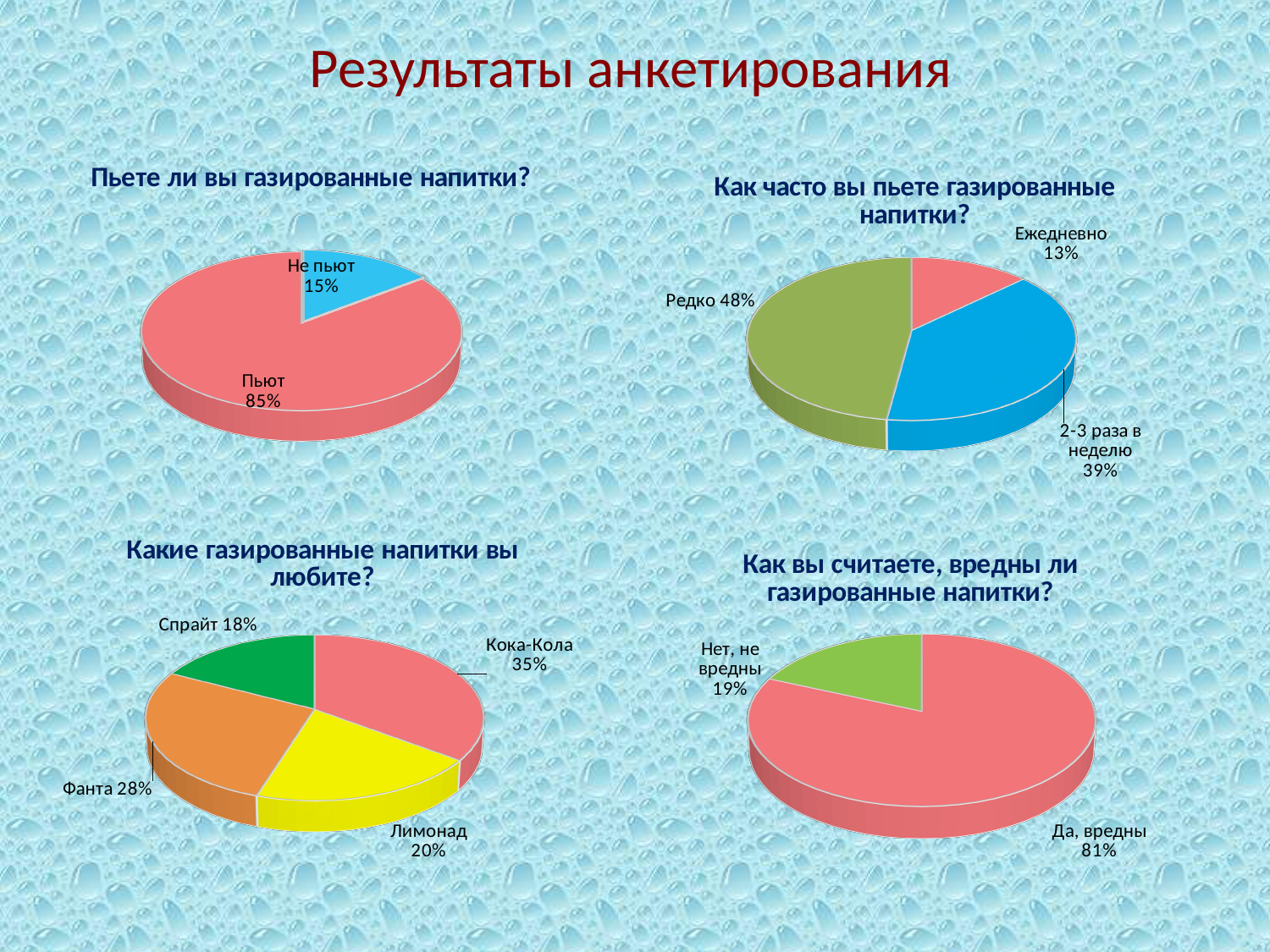

# Результаты анкетирования

[unsupported chart]

[unsupported chart]

[unsupported chart]

[unsupported chart]